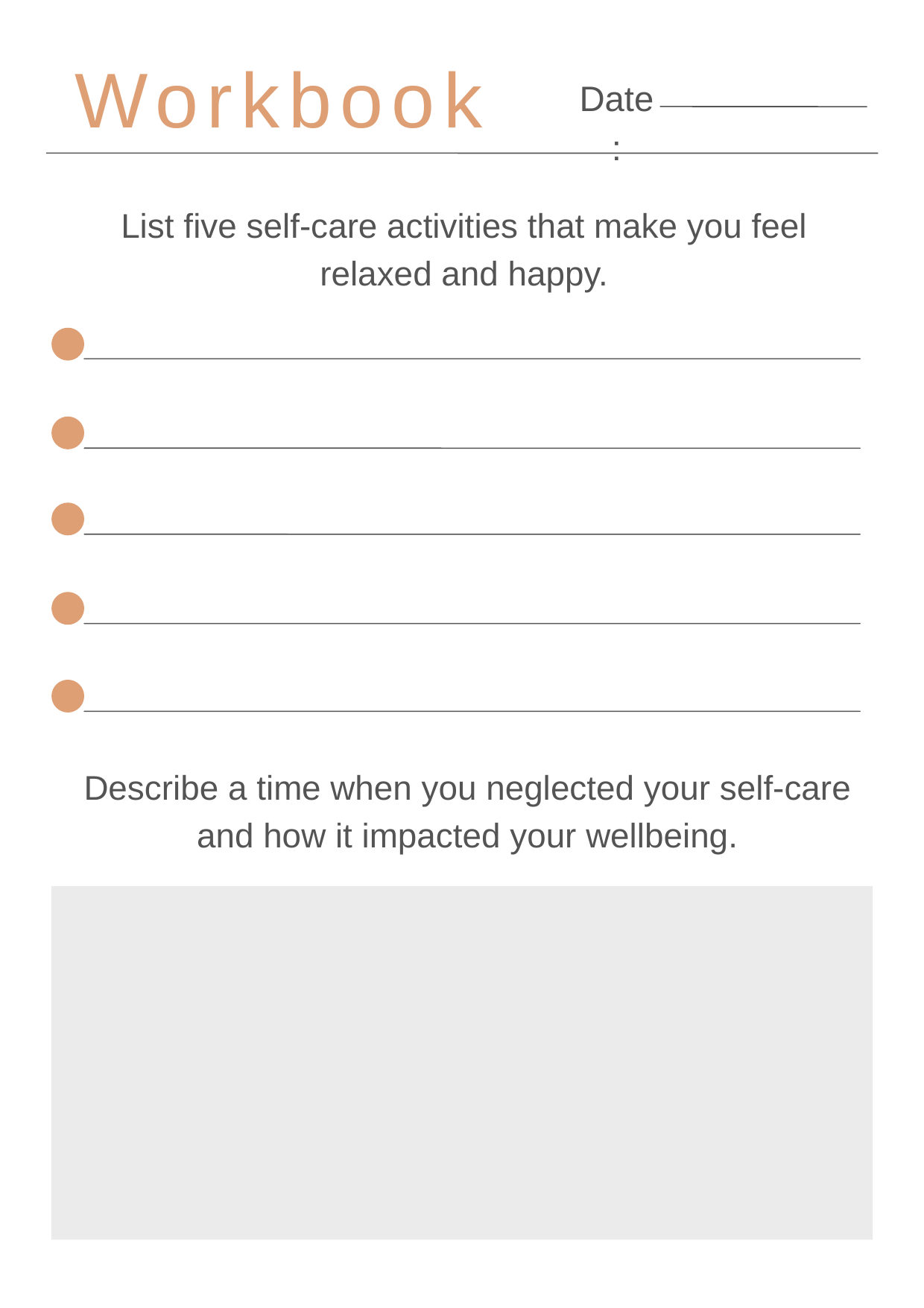

Workbook
Date:

List five self-care activities that make you feel relaxed and happy.

Describe a time when you neglected your self-care and how it impacted your wellbeing.